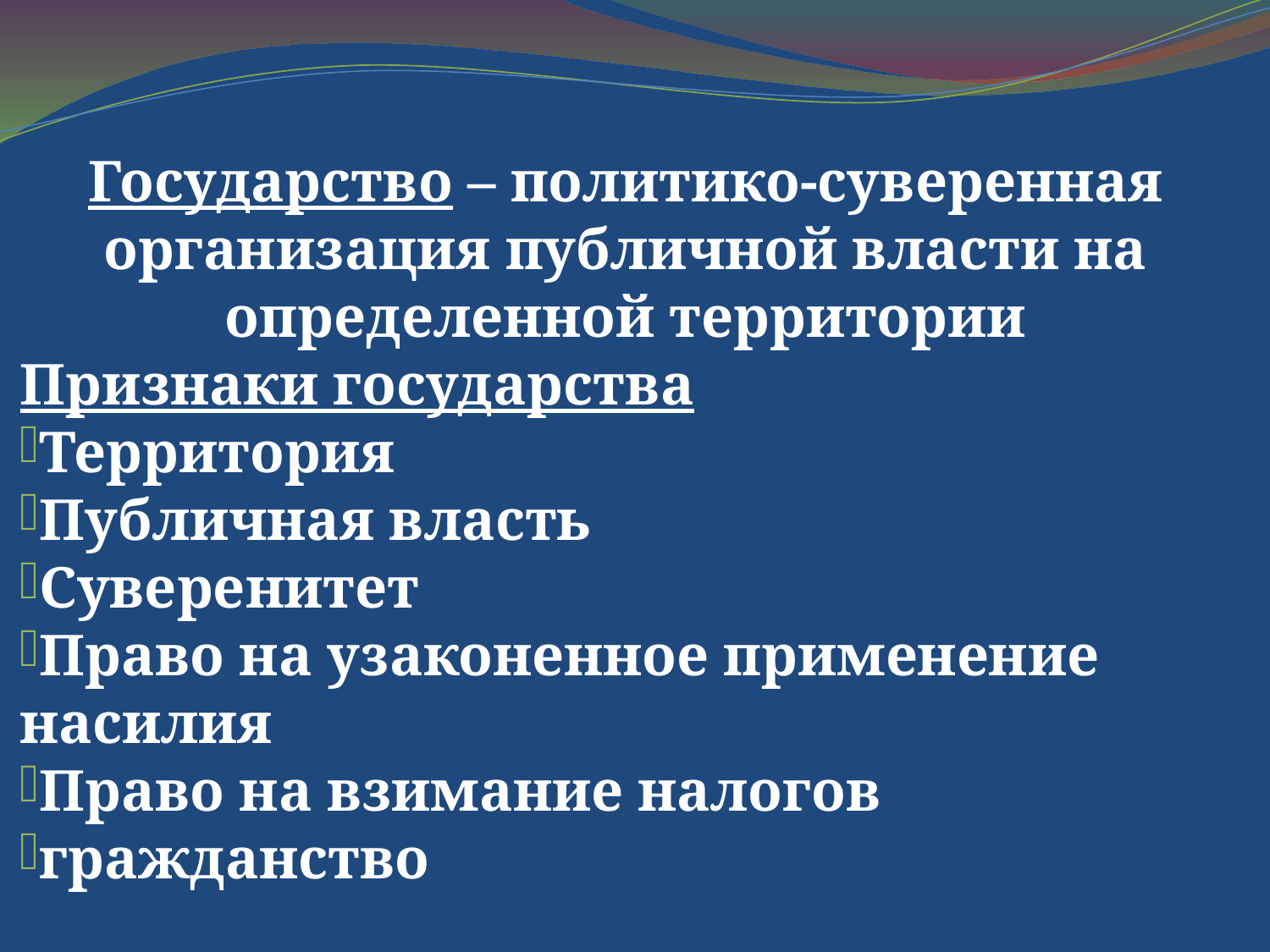

Государство – политико-суверенная организация публичной власти на определенной территории
Признаки государства
Территория
Публичная власть
Суверенитет
Право на узаконенное применение насилия
Право на взимание налогов
гражданство